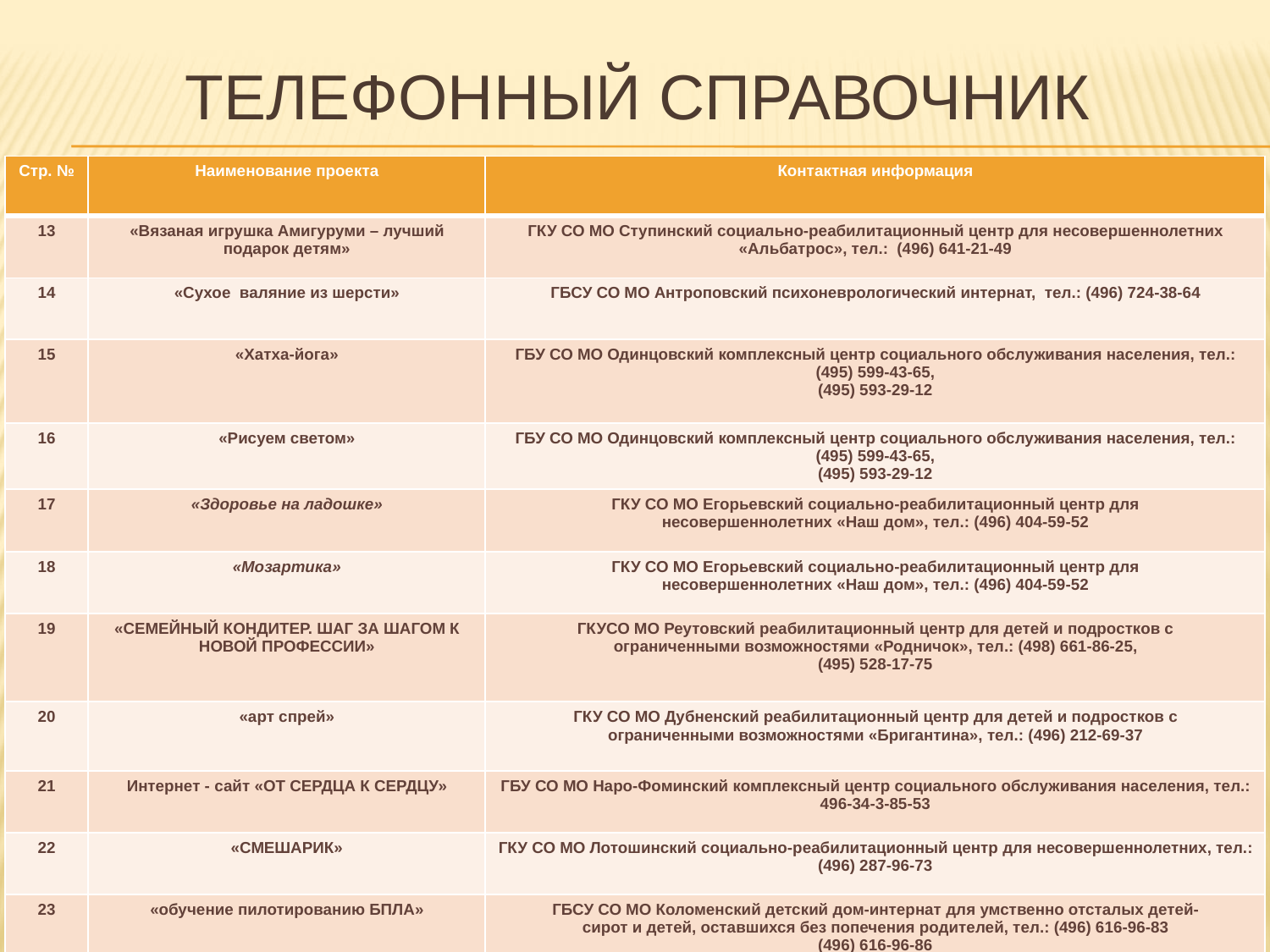

# Телефонный справочник
| Стр. № | Наименование проекта | Контактная информация |
| --- | --- | --- |
| 13 | «Вязаная игрушка Амигуруми – лучший подарок детям» | ГКУ СО МО Ступинский социально-реабилитационный центр для несовершеннолетних «Альбатрос», тел.: (496) 641-21-49 |
| 14 | «Сухое валяние из шерсти» | ГБСУ СО МО Антроповский психоневрологический интернат, тел.: (496) 724-38-64 |
| 15 | «Хатха-йога» | ГБУ СО МО Одинцовский комплексный центр социального обслуживания населения, тел.: (495) 599-43-65, (495) 593-29-12 |
| 16 | «Рисуем светом» | ГБУ СО МО Одинцовский комплексный центр социального обслуживания населения, тел.: (495) 599-43-65, (495) 593-29-12 |
| 17 | «Здоровье на ладошке» | ГКУ СО МО Егорьевский социально-реабилитационный центр для несовершеннолетних «Наш дом», тел.: (496) 404-59-52 |
| 18 | «Мозартика» | ГКУ СО МО Егорьевский социально-реабилитационный центр для несовершеннолетних «Наш дом», тел.: (496) 404-59-52 |
| 19 | «СЕМЕЙНЫЙ КОНДИТЕР. ШАГ ЗА ШАГОМ К НОВОЙ ПРОФЕССИИ» | ГКУСО МО Реутовский реабилитационный центр для детей и подростков с ограниченными возможностями «Родничок», тел.: (498) 661-86-25, (495) 528-17-75 |
| 20 | «арт спрей» | ГКУ СО МО Дубненский реабилитационный центр для детей и подростков с ограниченными возможностями «Бригантина», тел.: (496) 212-69-37 |
| 21 | Интернет - сайт «ОТ СЕРДЦА К СЕРДЦУ» | ГБУ СО МО Наро-Фоминский комплексный центр социального обслуживания населения, тел.: 496-34-3-85-53 |
| 22 | «СМЕШАРИК» | ГКУ СО МО Лотошинский социально-реабилитационный центр для несовершеннолетних, тел.: (496) 287-96-73 |
| 23 | «обучение пилотированию БПЛА» | ГБСУ СО МО Коломенский детский дом-интернат для умственно отсталых детей- сирот и детей, оставшихся без попечения родителей, тел.: (496) 616-96-83 (496) 616-96-86 |